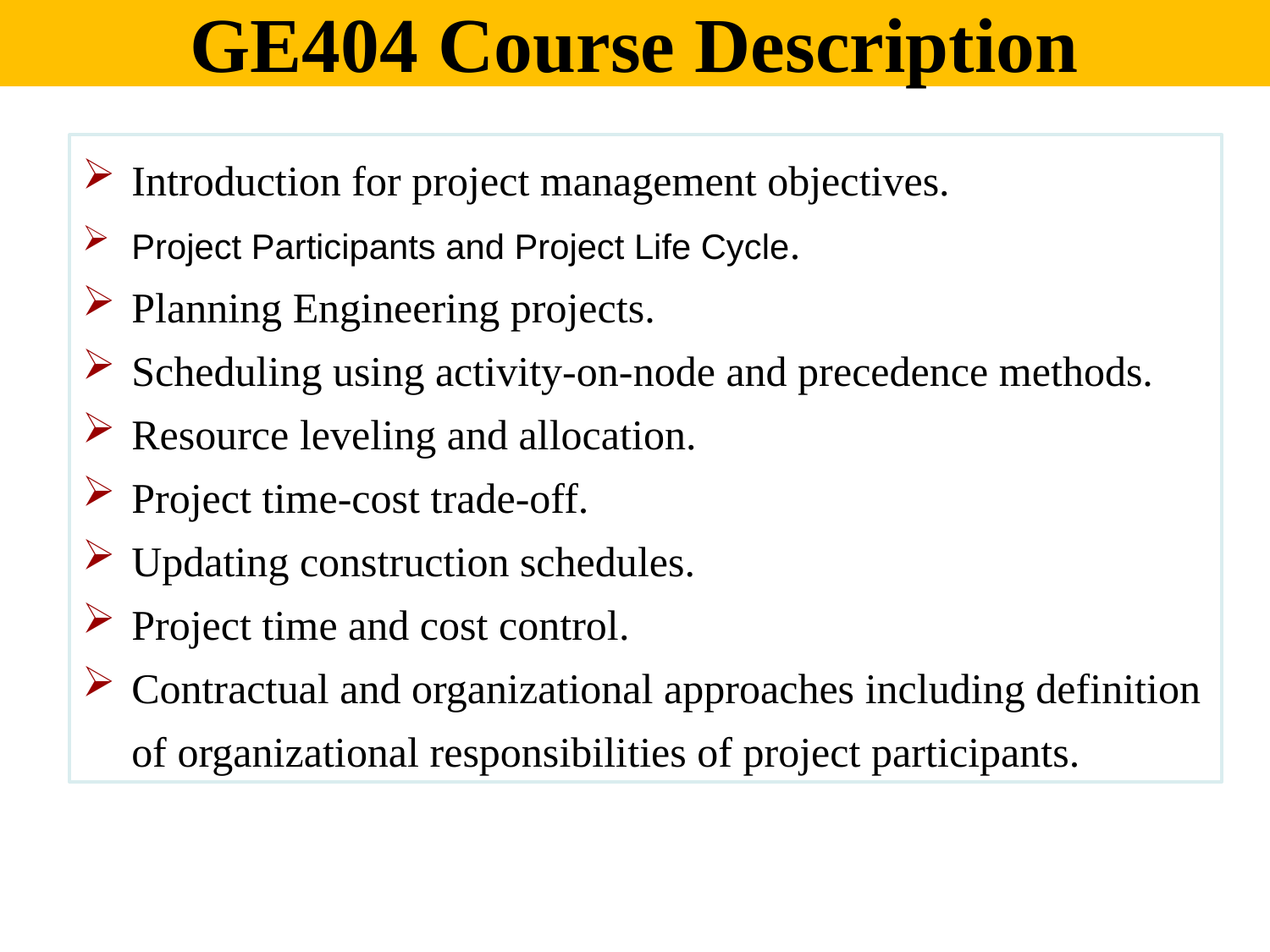

# GE404 Course Description
Introduction for project management objectives.
Project Participants and Project Life Cycle.
Planning Engineering projects.
Scheduling using activity-on-node and precedence methods.
Resource leveling and allocation.
Project time-cost trade-off.
Updating construction schedules.
Project time and cost control.
Contractual and organizational approaches including definition of organizational responsibilities of project participants.